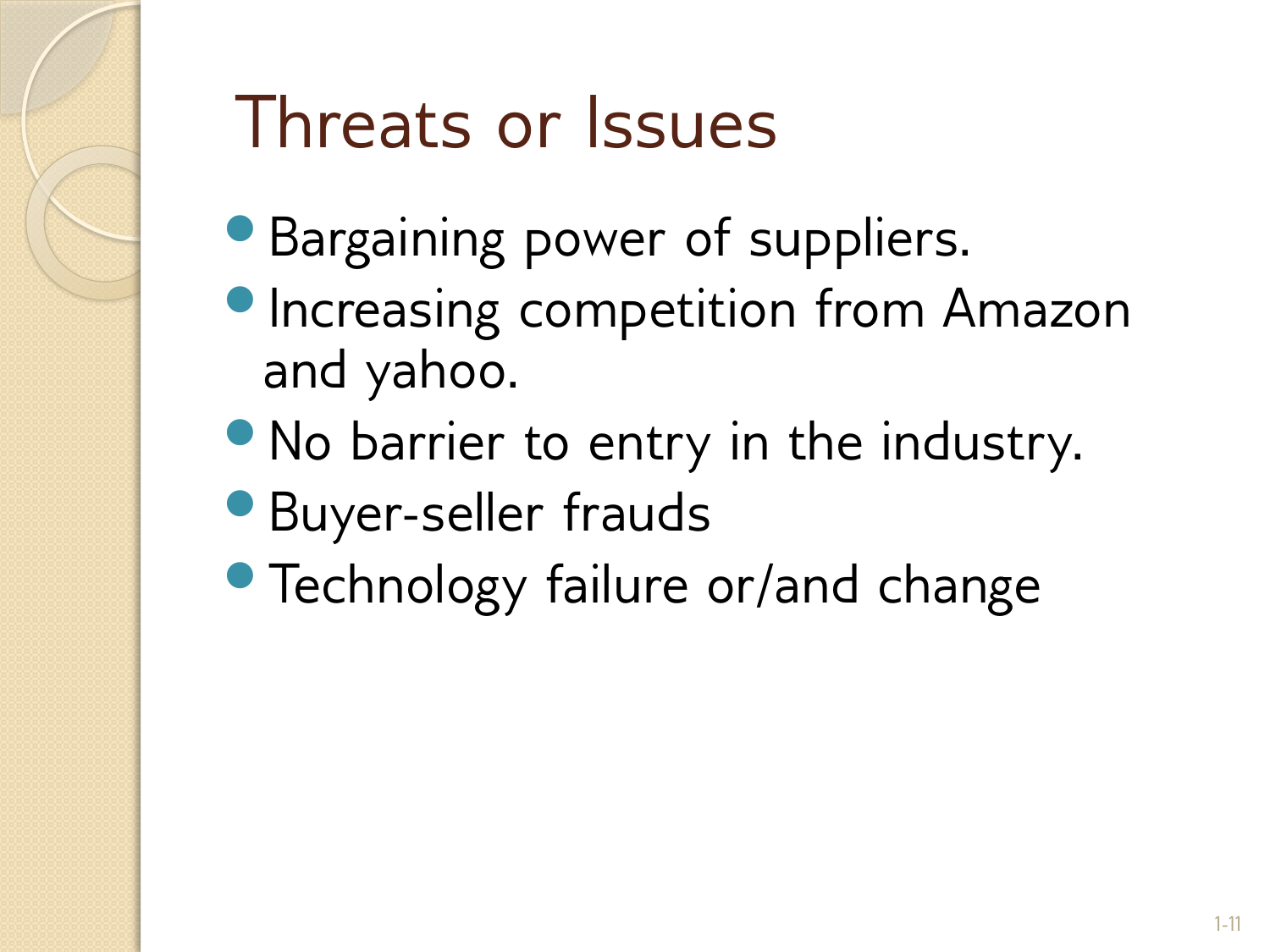

# Threats or Issues
Bargaining power of suppliers.
Increasing competition from Amazon and yahoo.
No barrier to entry in the industry.
Buyer-seller frauds
Technology failure or/and change
1-11